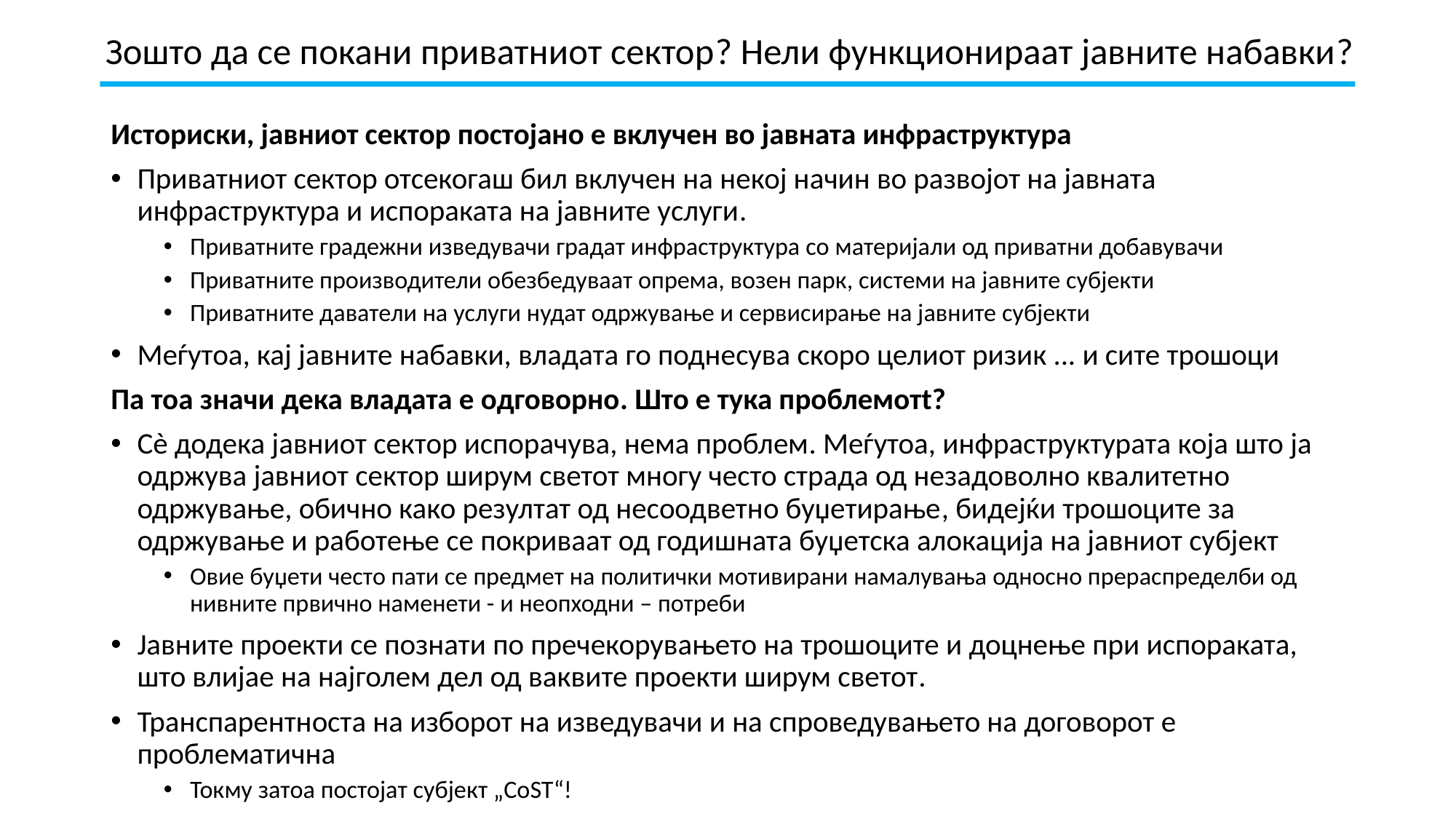

# Зошто да се покани приватниот сектор? Нели функционираат јавните набавки?
Историски, јавниот сектор постојано е вклучен во јавната инфраструктура
Приватниот сектор отсекогаш бил вклучен на некој начин во развојот на јавната инфраструктура и испораката на јавните услуги.
Приватните градежни изведувачи градат инфраструктура со материјали од приватни добавувачи
Приватните производители обезбедуваат опрема, возен парк, системи на јавните субјекти
Приватните даватели на услуги нудат одржување и сервисирање на јавните субјекти
Меѓутоа, кај јавните набавки, владата го поднесува скоро целиот ризик ... и сите трошоци
Па тоа значи дека владата е одговорно. Што е тука проблемотt?
Сѐ додека јавниот сектор испорачува, нема проблем. Меѓутоа, инфраструктурата која што ја одржува јавниот сектор ширум светот многу често страда од незадоволно квалитетно одржување, обично како резултат од несоодветно буџетирање, бидејќи трошоците за одржување и работење се покриваат од годишната буџетска алокација на јавниот субјект
Овие буџети често пати се предмет на политички мотивирани намалувања односно прераспределби од нивните првично наменети - и неопходни – потреби
Јавните проекти се познати по пречекорувањето на трошоците и доцнење при испораката, што влијае на најголем дел од ваквите проекти ширум светот.
Транспарентноста на изборот на изведувачи и на спроведувањето на договорот е проблематична
Токму затоа постојат субјект „CoST“!